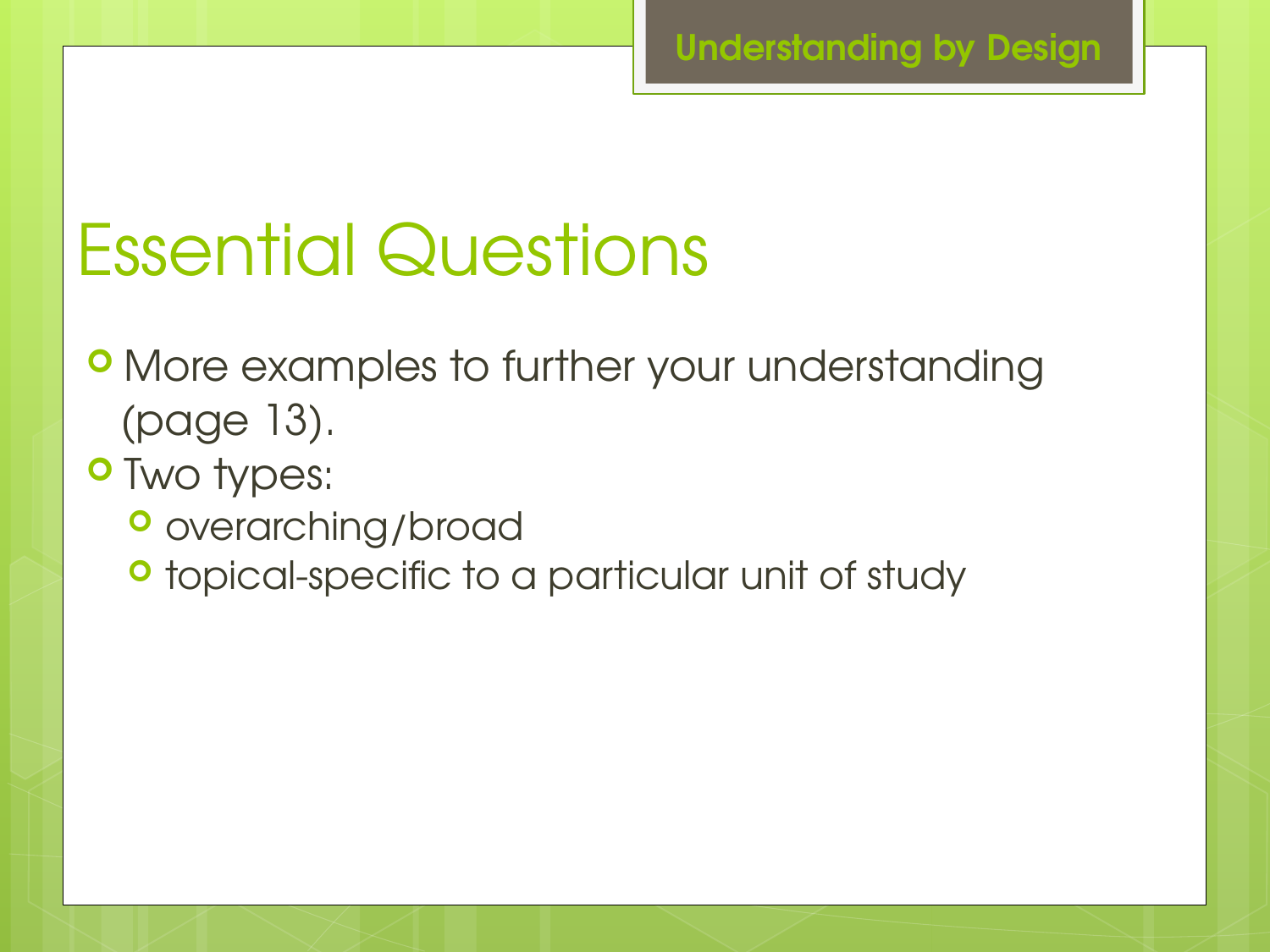

# Essential Questions
More examples to further your understanding
   (page 13).
Two types:
overarching/broad
topical-specific to a particular unit of study